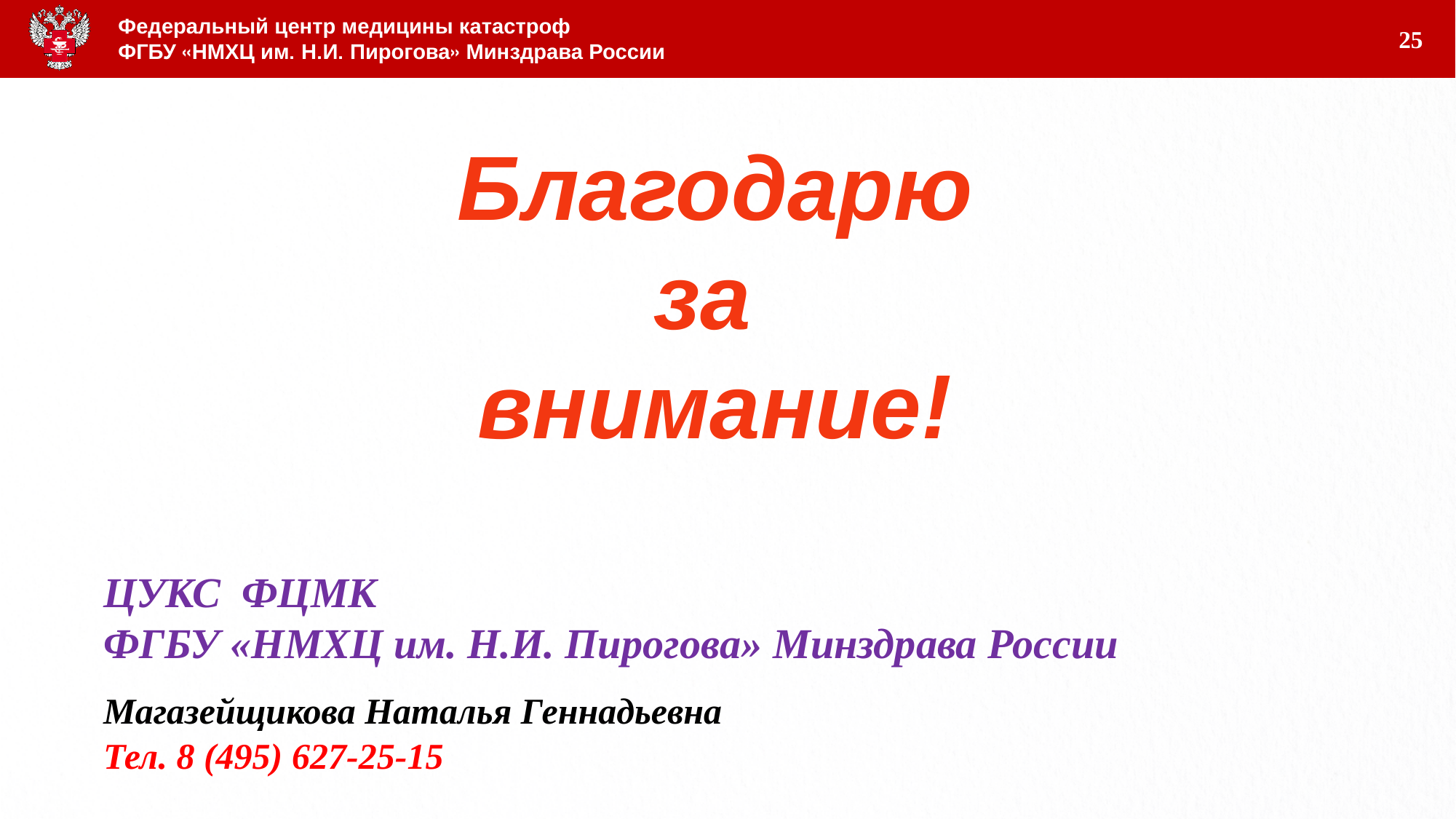

25
Благодарю
за
внимание!
ЦУКС  ФЦМК
ФГБУ «НМХЦ им. Н.И. Пирогова» Минздрава России

Магазейщикова Наталья Геннадьевна
Тел. 8 (495) 627-25-15